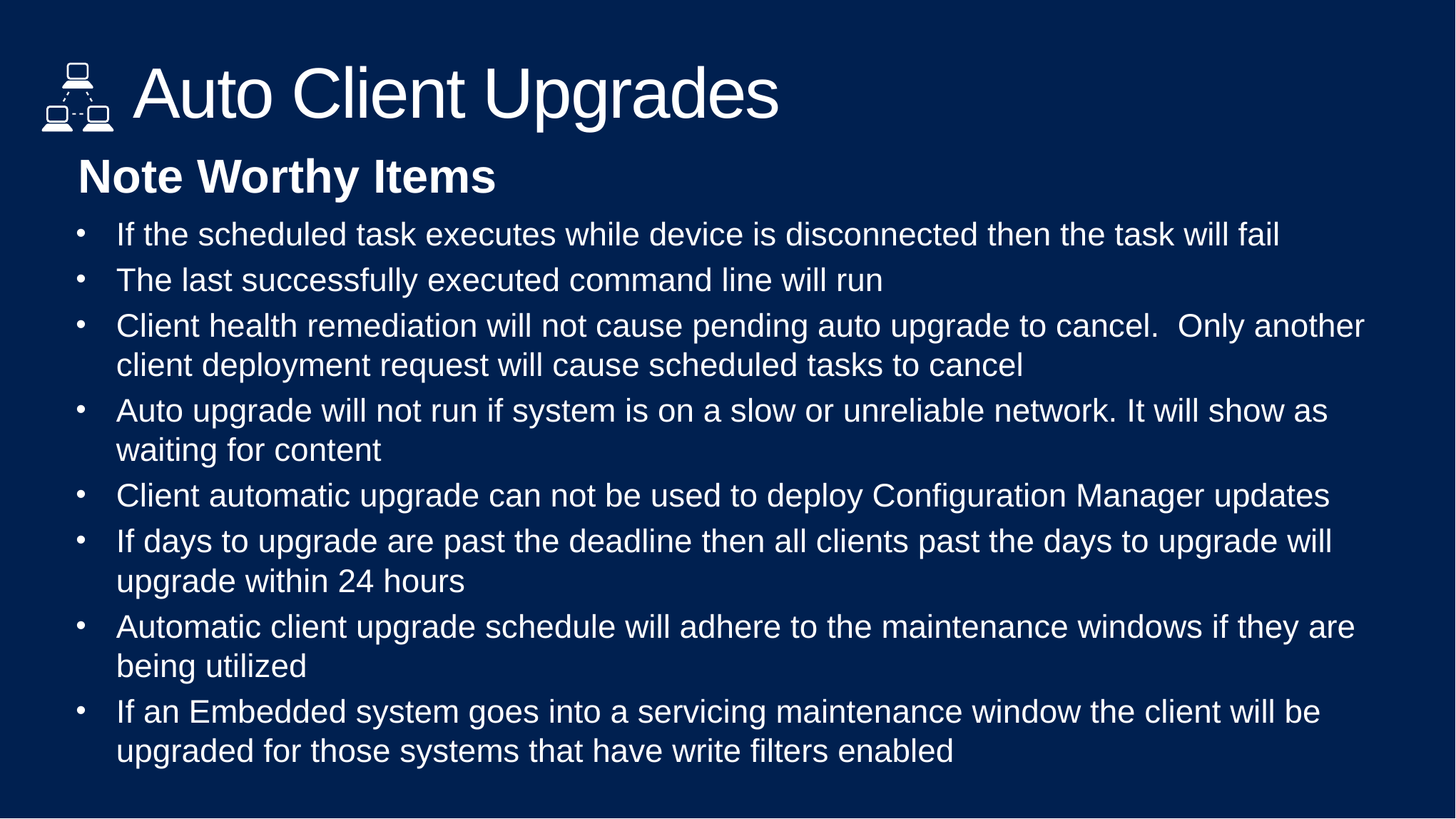

# Auto Client Upgrades

Note Worthy Items
If the scheduled task executes while device is disconnected then the task will fail
The last successfully executed command line will run
Client health remediation will not cause pending auto upgrade to cancel.  Only another client deployment request will cause scheduled tasks to cancel
Auto upgrade will not run if system is on a slow or unreliable network. It will show as waiting for content
Client automatic upgrade can not be used to deploy Configuration Manager updates
If days to upgrade are past the deadline then all clients past the days to upgrade will upgrade within 24 hours
Automatic client upgrade schedule will adhere to the maintenance windows if they are being utilized
If an Embedded system goes into a servicing maintenance window the client will be upgraded for those systems that have write filters enabled